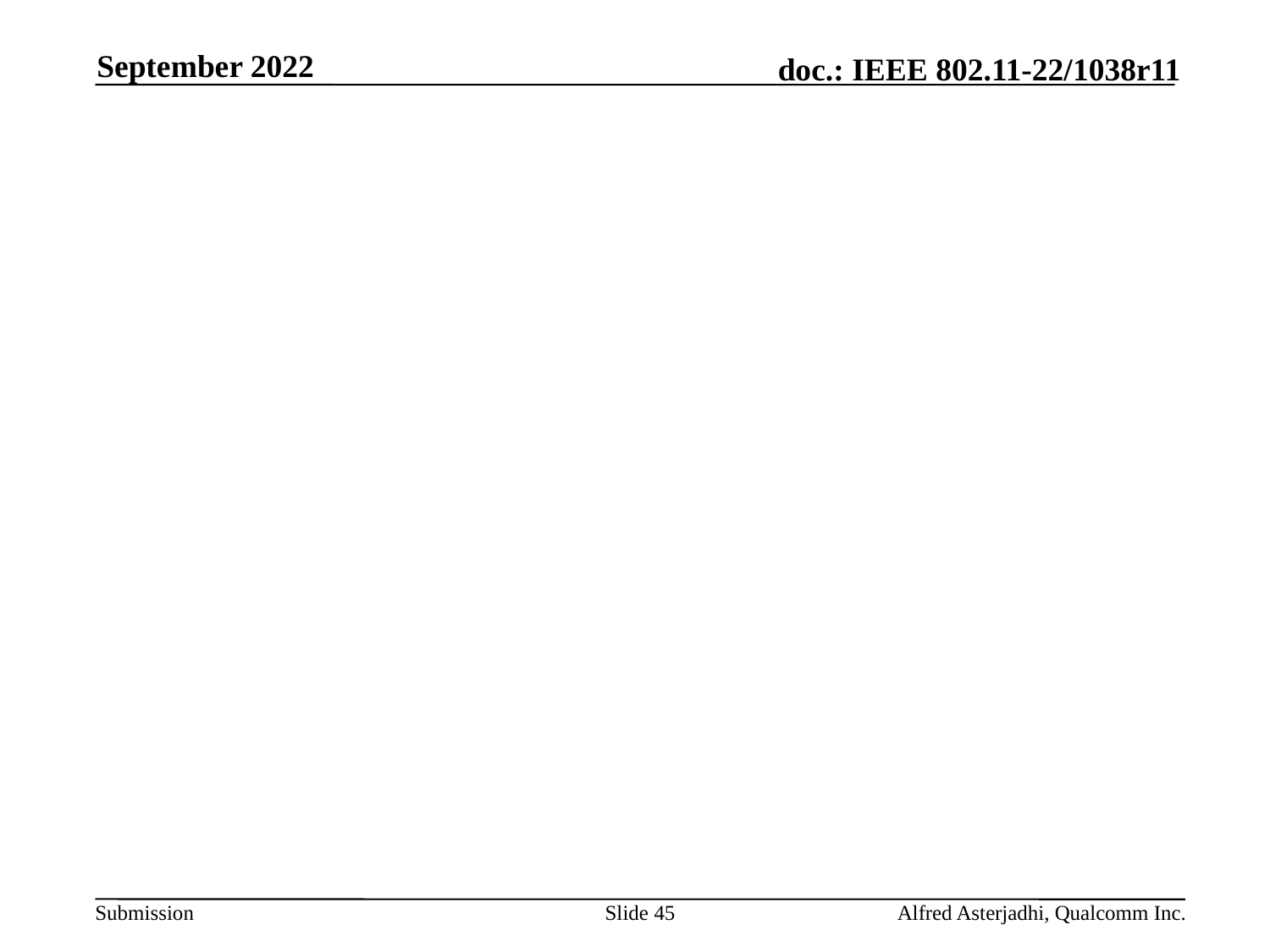

September 2022
#

Slide 45
Alfred Asterjadhi, Qualcomm Inc.